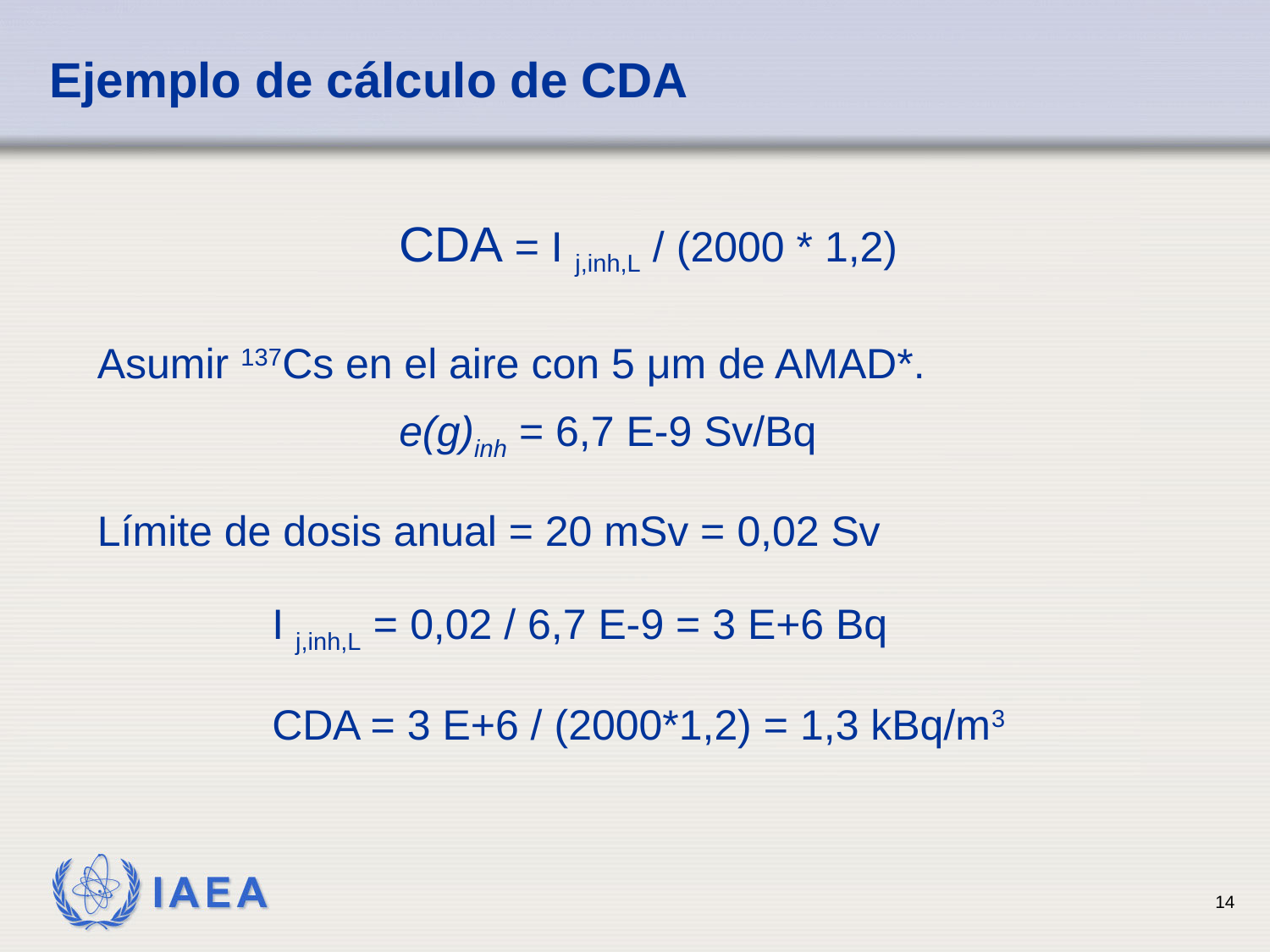

# Ejemplo de cálculo de CDA
        		CDA = I j,inh,L / (2000 * 1,2)

Asumir 137Cs en el aire con 5 μm de AMAD*.
			e(g)inh = 6,7 E-9 Sv/Bq
Límite de dosis anual = 20 mSv = 0,02 Sv
		I j,inh,L = 0,02 / 6,7 E-9 = 3 E+6 Bq
		CDA = 3 E+6 / (2000*1,2) = 1,3 kBq/m3
14